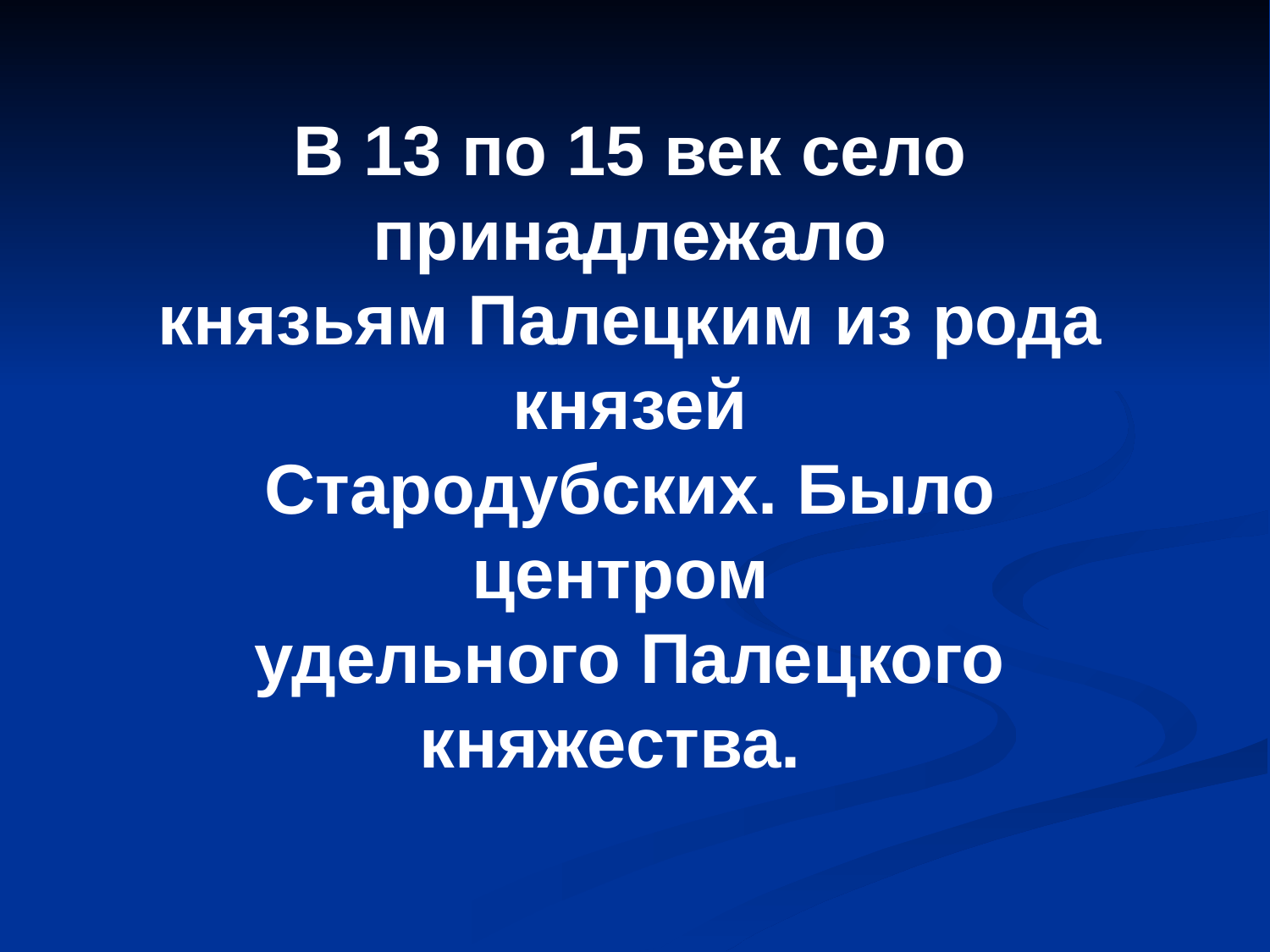

#
В 13 по 15 век село принадлежало
князьям Палецким из рода князей
Стародубских. Было центром
удельного Палецкого княжества.